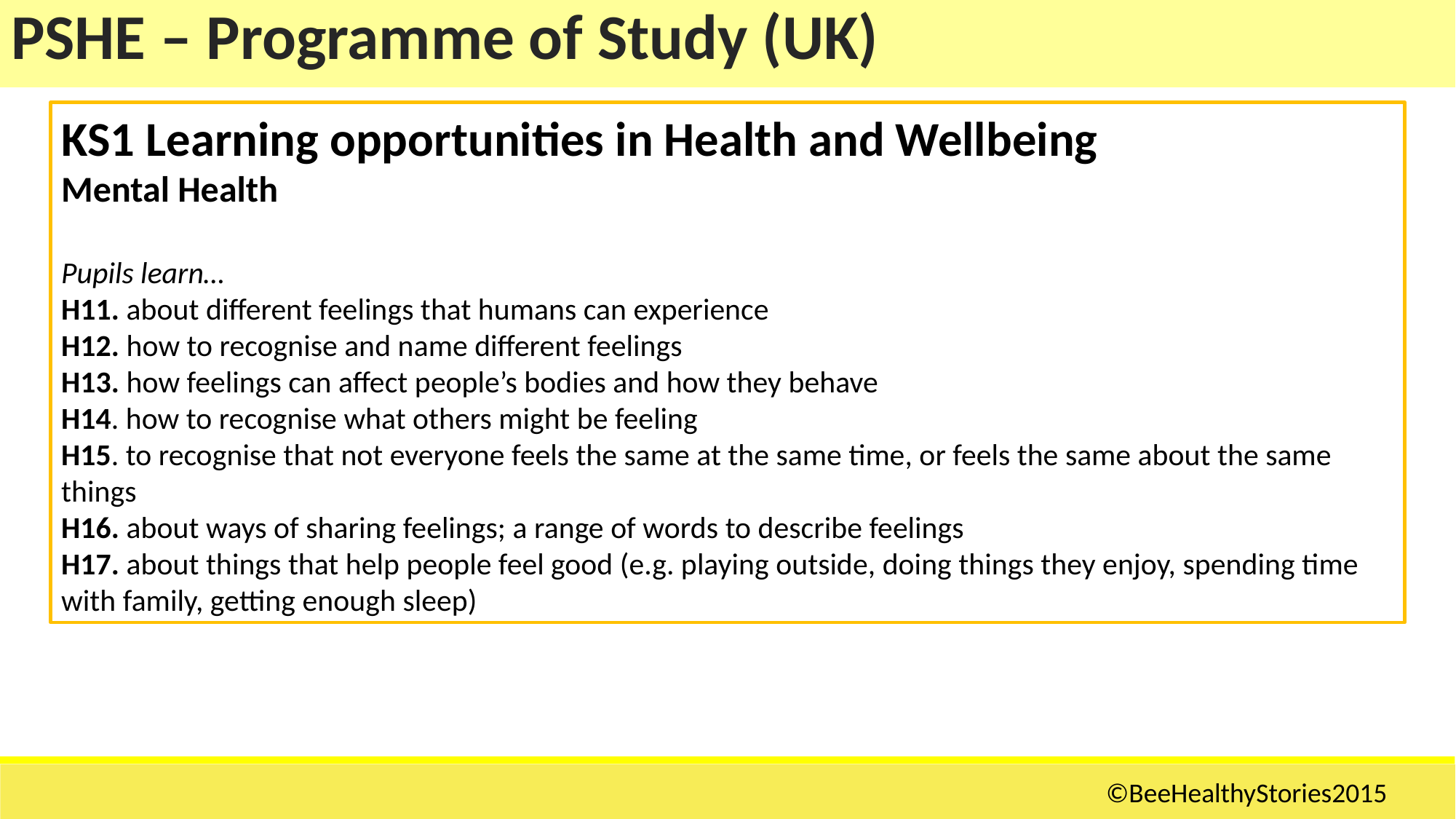

| PSHE – Programme of Study (UK) |
| --- |
KS1 Learning opportunities in Health and Wellbeing
Mental Health

Pupils learn…
H11. about different feelings that humans can experience
H12. how to recognise and name different feelings
H13. how feelings can affect people’s bodies and how they behave
H14. how to recognise what others might be feeling
H15. to recognise that not everyone feels the same at the same time, or feels the same about the same things
H16. about ways of sharing feelings; a range of words to describe feelings
H17. about things that help people feel good (e.g. playing outside, doing things they enjoy, spending time with family, getting enough sleep)